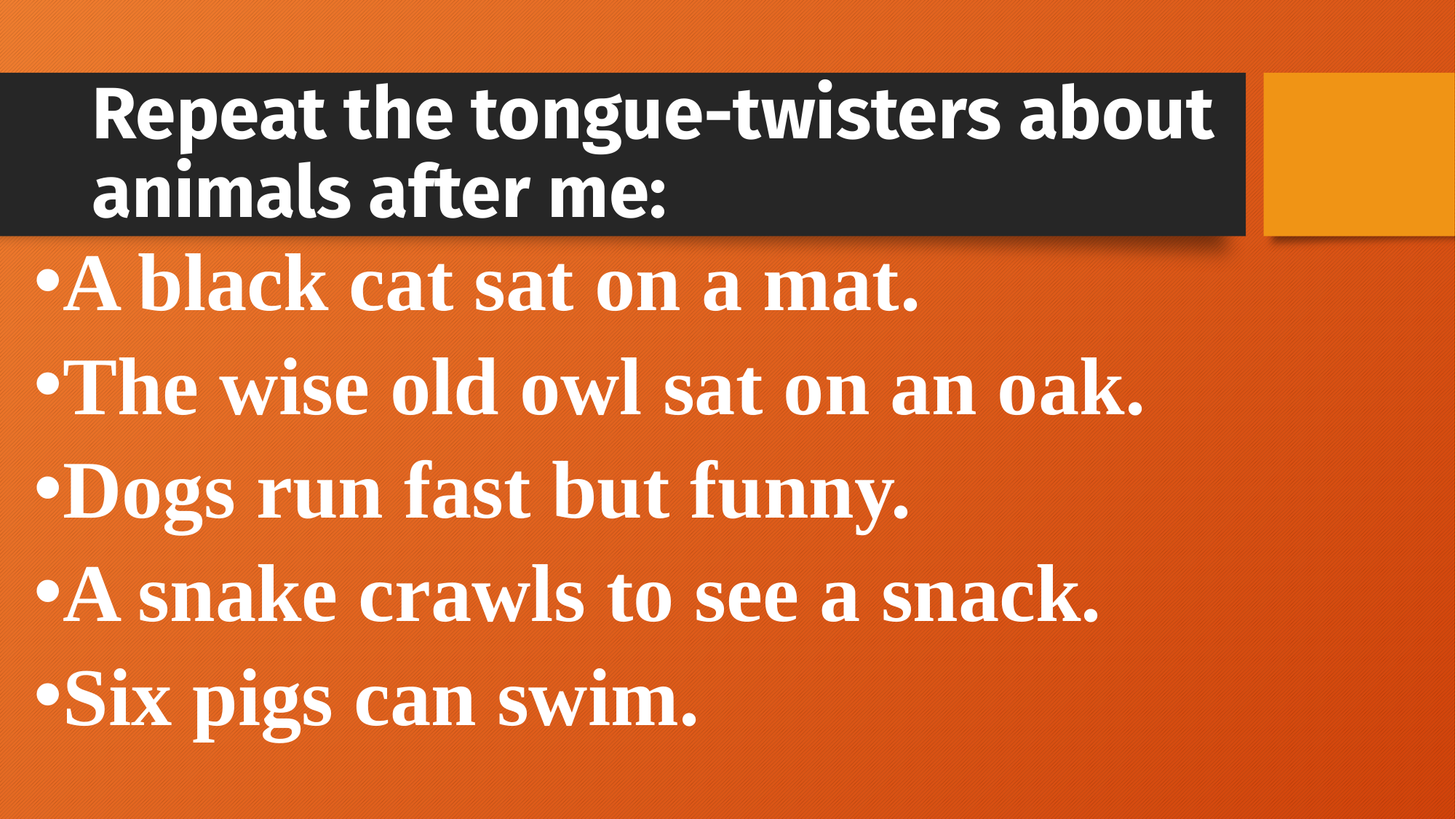

# Repeat the tongue-twisters about animals after me:
A black cat sat on a mat.
The wise old owl sat on an oak.
Dogs run fast but funny.
A snake crawls to see a snack.
Six pigs can swim.